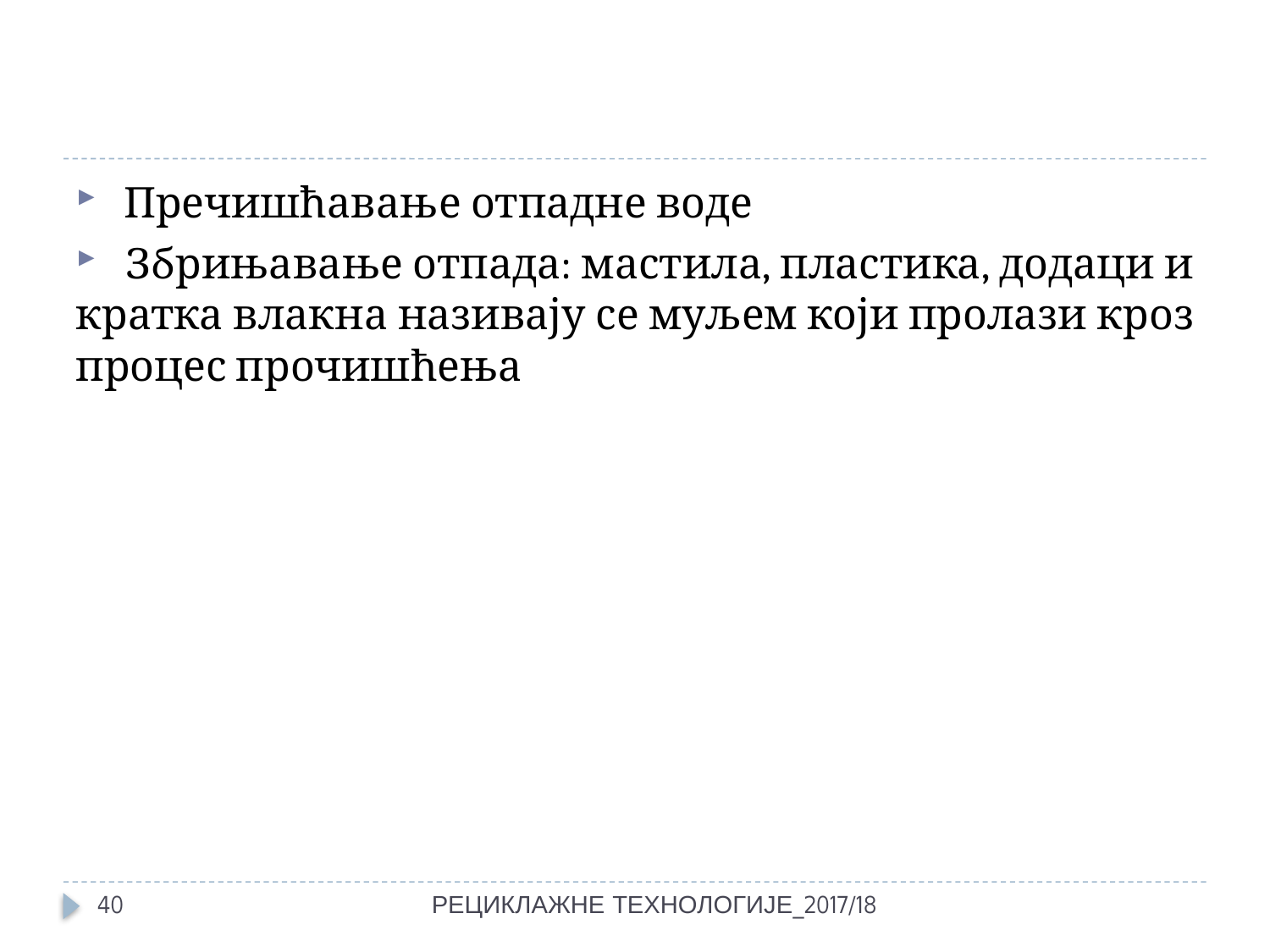

#
Пречишћавање отпадне воде
   Збрињавање отпада: мастила, пластика, додаци и кратка влакна називају се муљем који пролази кроз процес прочишћења
40
РЕЦИКЛАЖНЕ ТЕХНОЛОГИЈЕ_2017/18